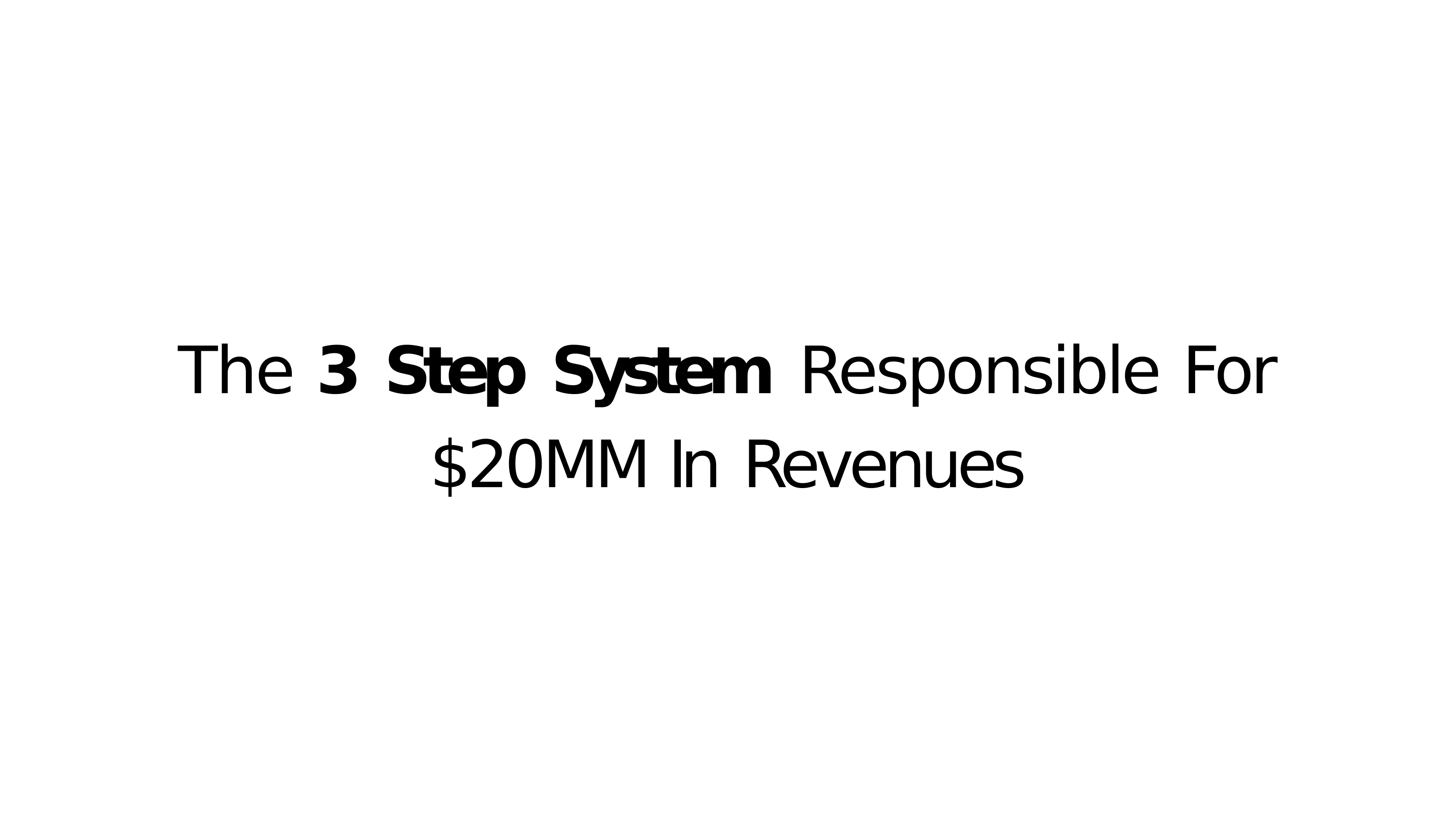

# The 3 Step System Responsible For
$20MM In Revenues